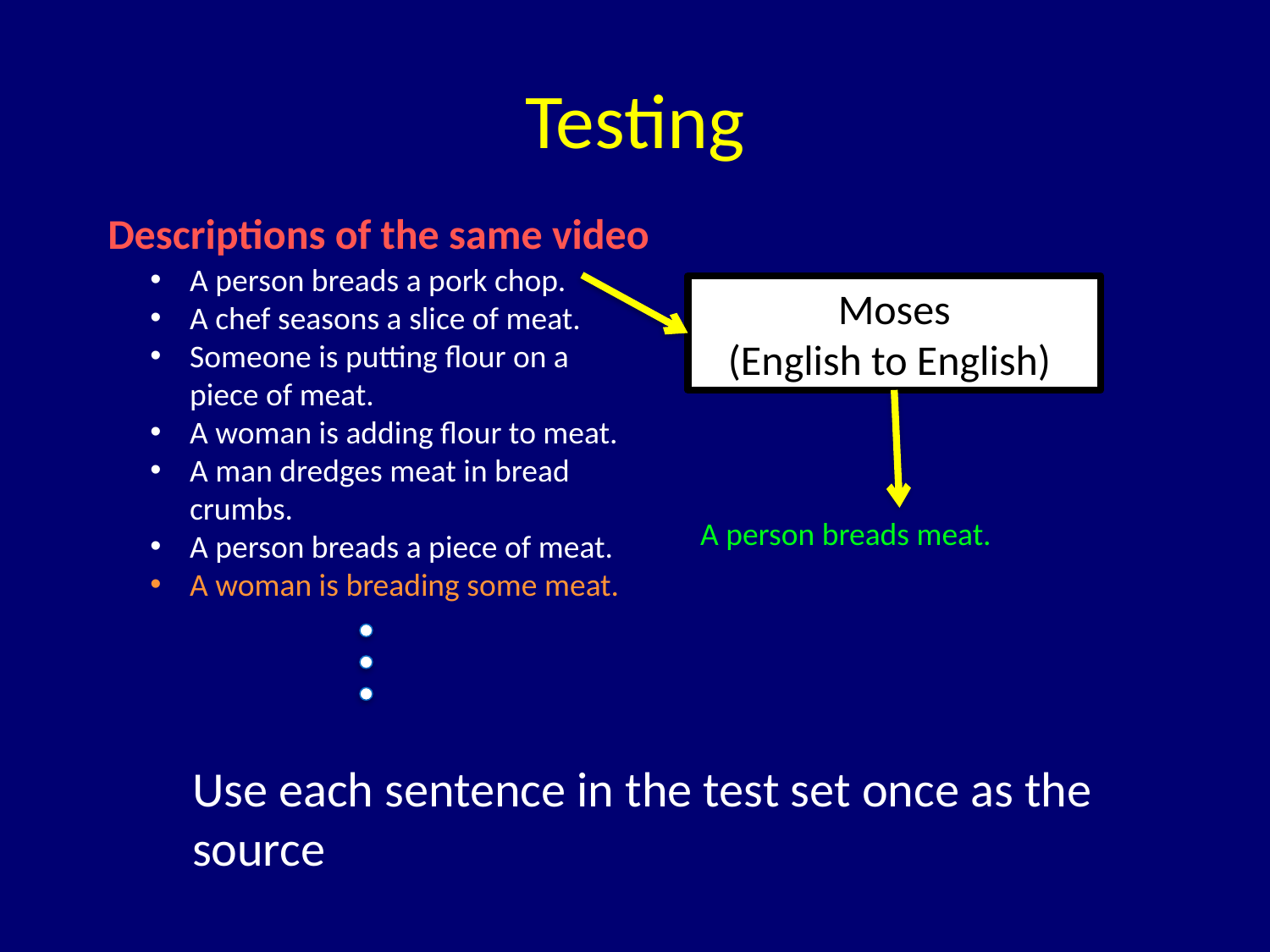

# Testing
Descriptions of the same video
A person breads a pork chop.
A chef seasons a slice of meat.
Someone is putting flour on a piece of meat.
A woman is adding flour to meat.
A man dredges meat in bread crumbs.
A person breads a piece of meat.
A woman is breading some meat.
Moses
(English to English)
A person breads meat.

Use each sentence in the test set once as the source